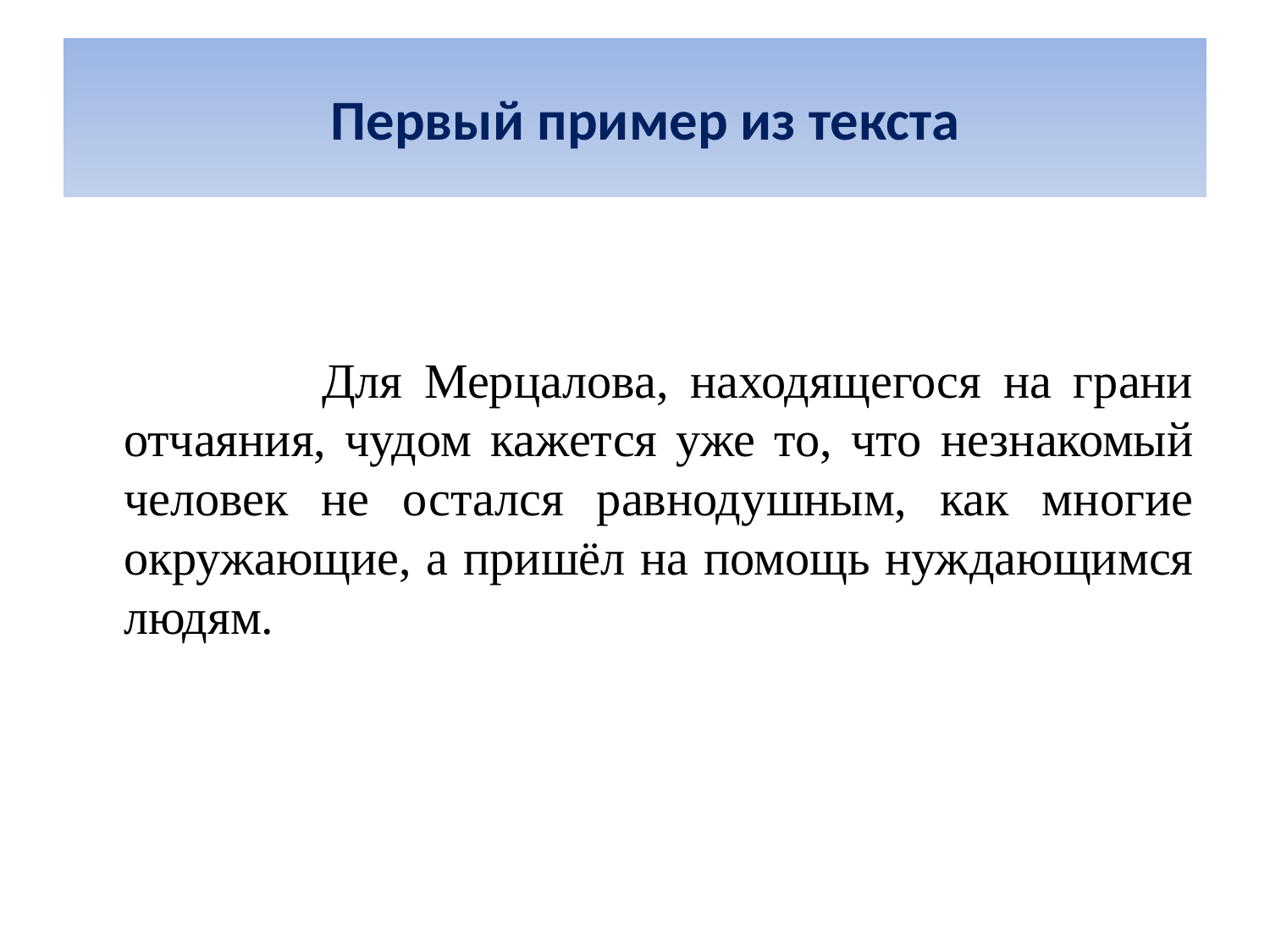

# Первый пример из текста

            Для Мерцалова, находящегося на грани отчаяния, чудом кажется уже то, что незнакомый человек не остался равнодушным, как многие окружающие, а пришёл на помощь нуждающимся людям.